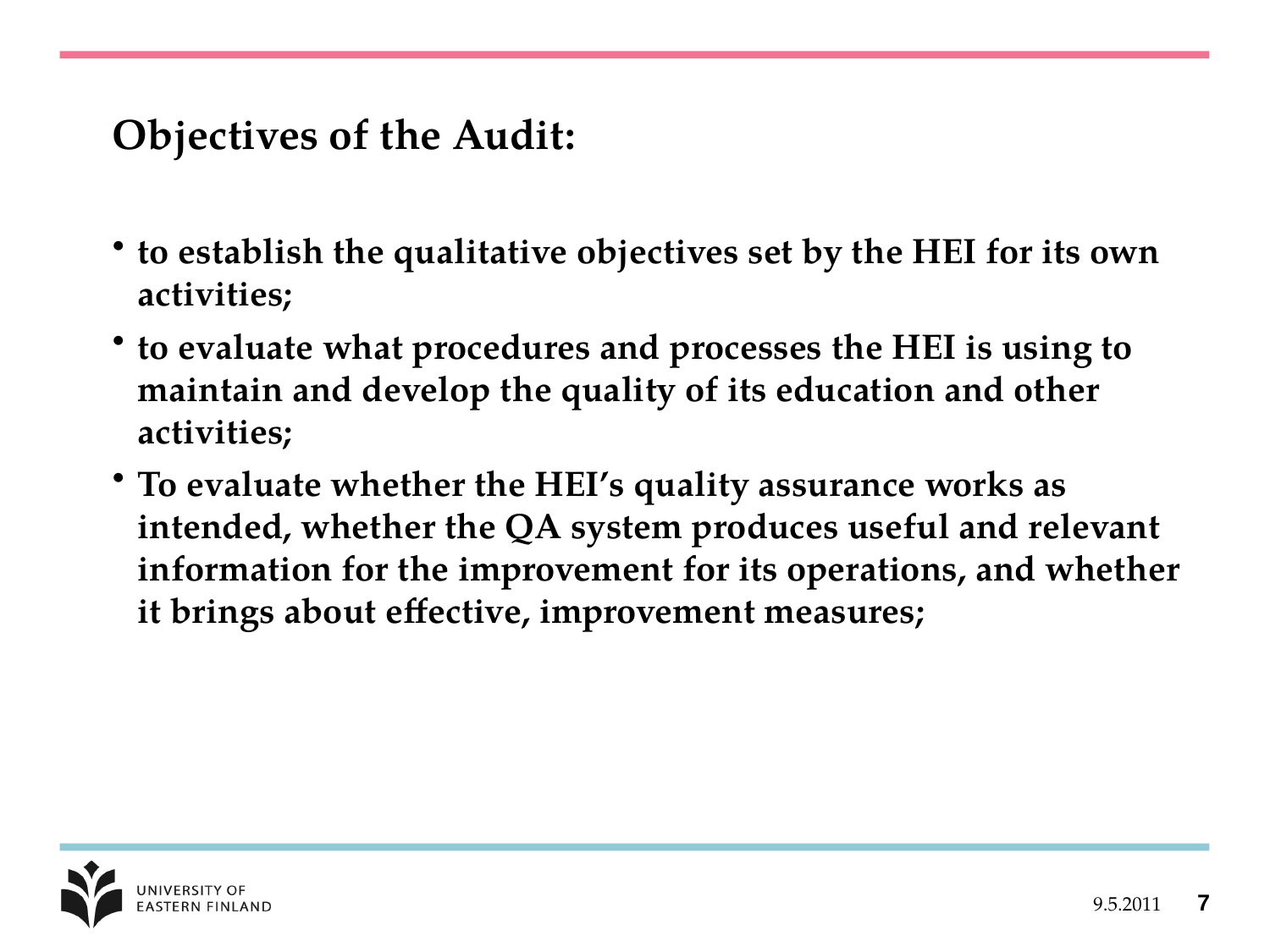

# Objectives of the Audit:
to establish the qualitative objectives set by the HEI for its own activities;
to evaluate what procedures and processes the HEI is using to maintain and develop the quality of its education and other activities;
To evaluate whether the HEI’s quality assurance works as intended, whether the QA system produces useful and relevant information for the improvement for its operations, and whether it brings about effective, improvement measures;

9.5.2011
7